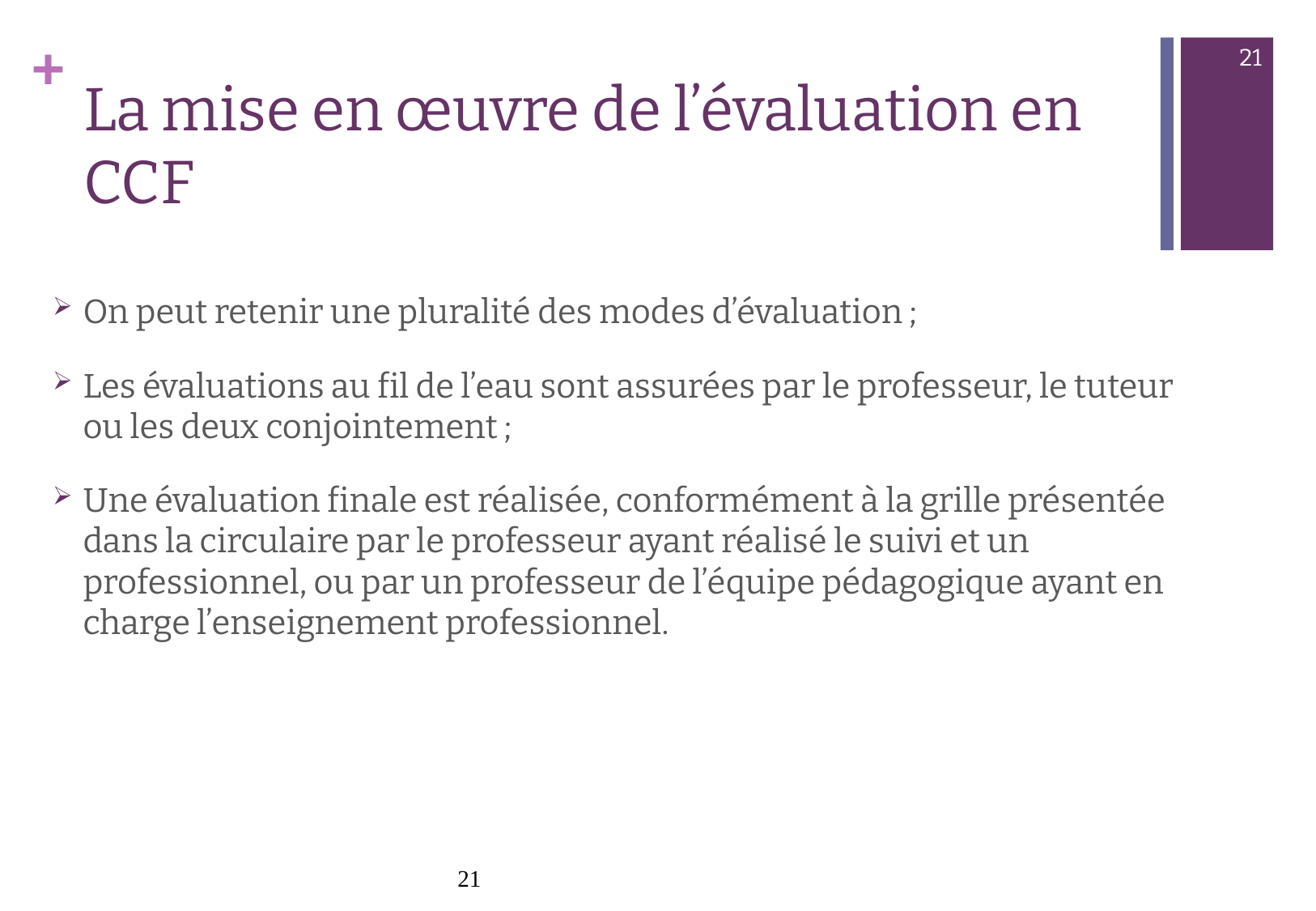

21
# La mise en œuvre de l’évaluation en CCF
On peut retenir une pluralité des modes d’évaluation ;
Les évaluations au fil de l’eau sont assurées par le professeur, le tuteur ou les deux conjointement ;
Une évaluation finale est réalisée, conformément à la grille présentée dans la circulaire par le professeur ayant réalisé le suivi et un professionnel, ou par un professeur de l’équipe pédagogique ayant en charge l’enseignement professionnel.

21